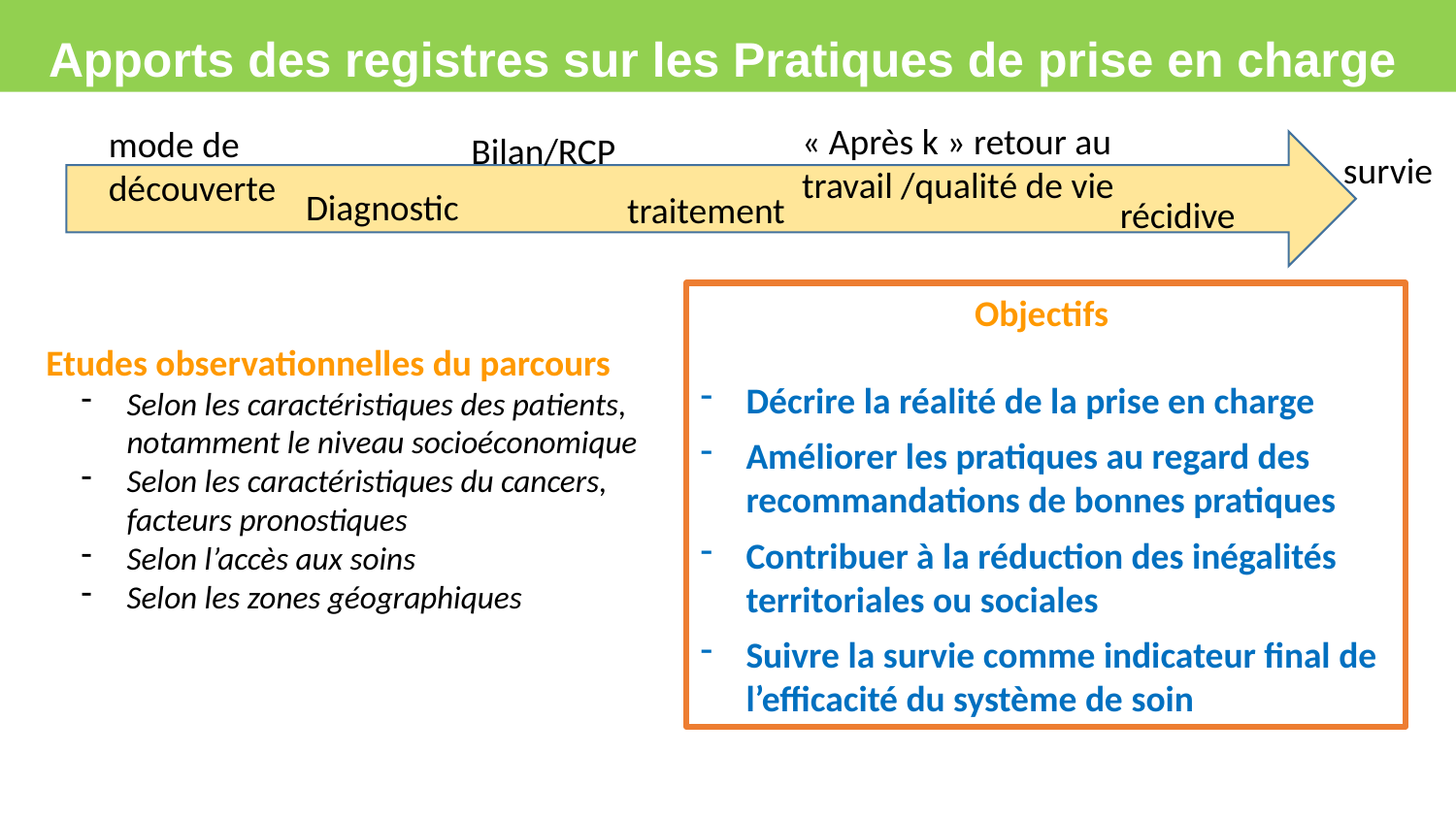

Apports des registres sur les Pratiques de prise en charge
« Après k » retour au travail /qualité de vie
mode de découverte
Bilan/RCP

survie
Diagnostic
traitement
récidive
Objectifs

Décrire la réalité de la prise en charge
Améliorer les pratiques au regard des recommandations de bonnes pratiques
Contribuer à la réduction des inégalités territoriales ou sociales
Suivre la survie comme indicateur final de l’efficacité du système de soin
Etudes observationnelles du parcours
Selon les caractéristiques des patients, notamment le niveau socioéconomique
Selon les caractéristiques du cancers, facteurs pronostiques
Selon l’accès aux soins
Selon les zones géographiques